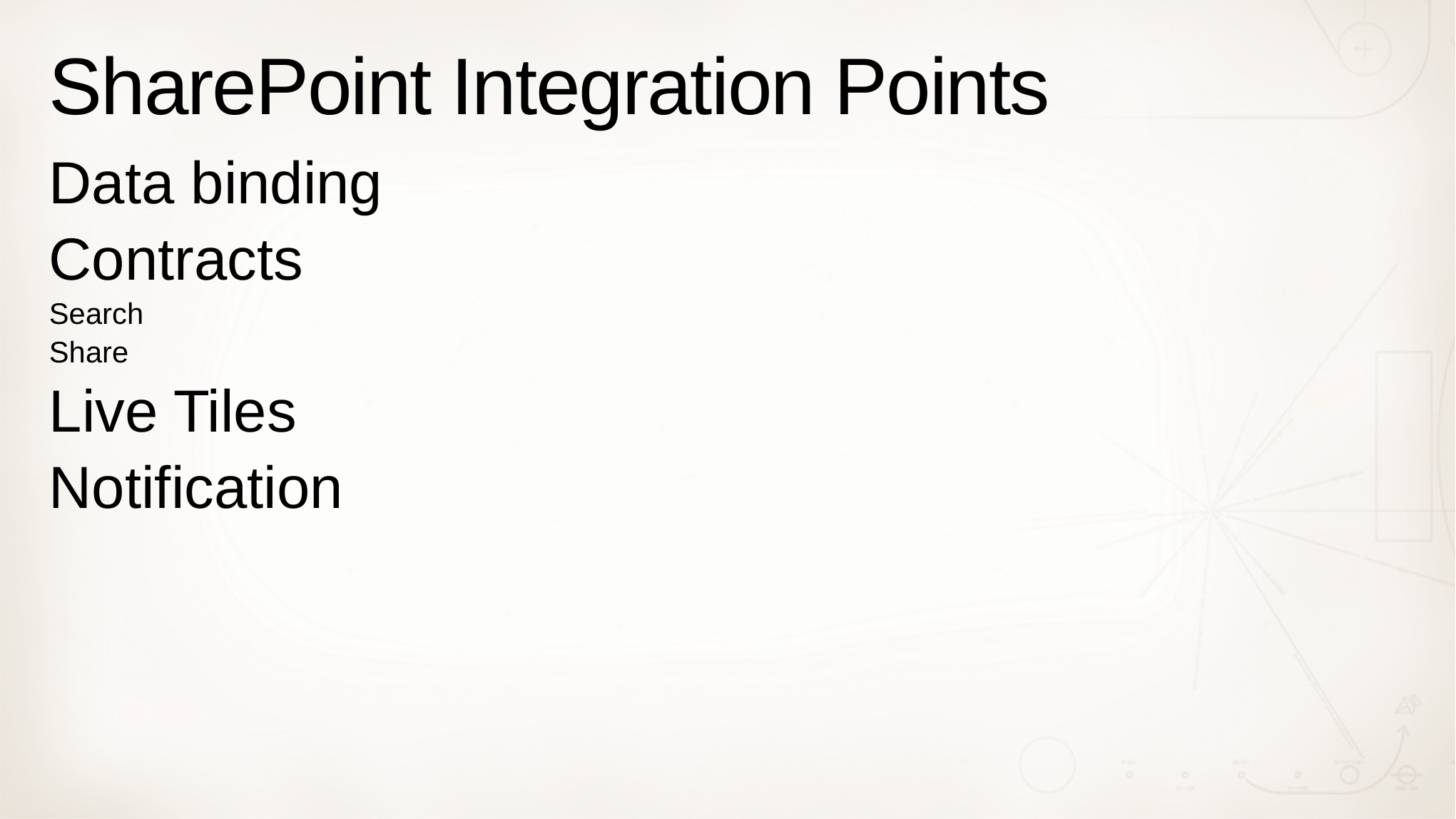

# SharePoint Integration Points
Data binding
Contracts
Search
Share
Live Tiles
Notification